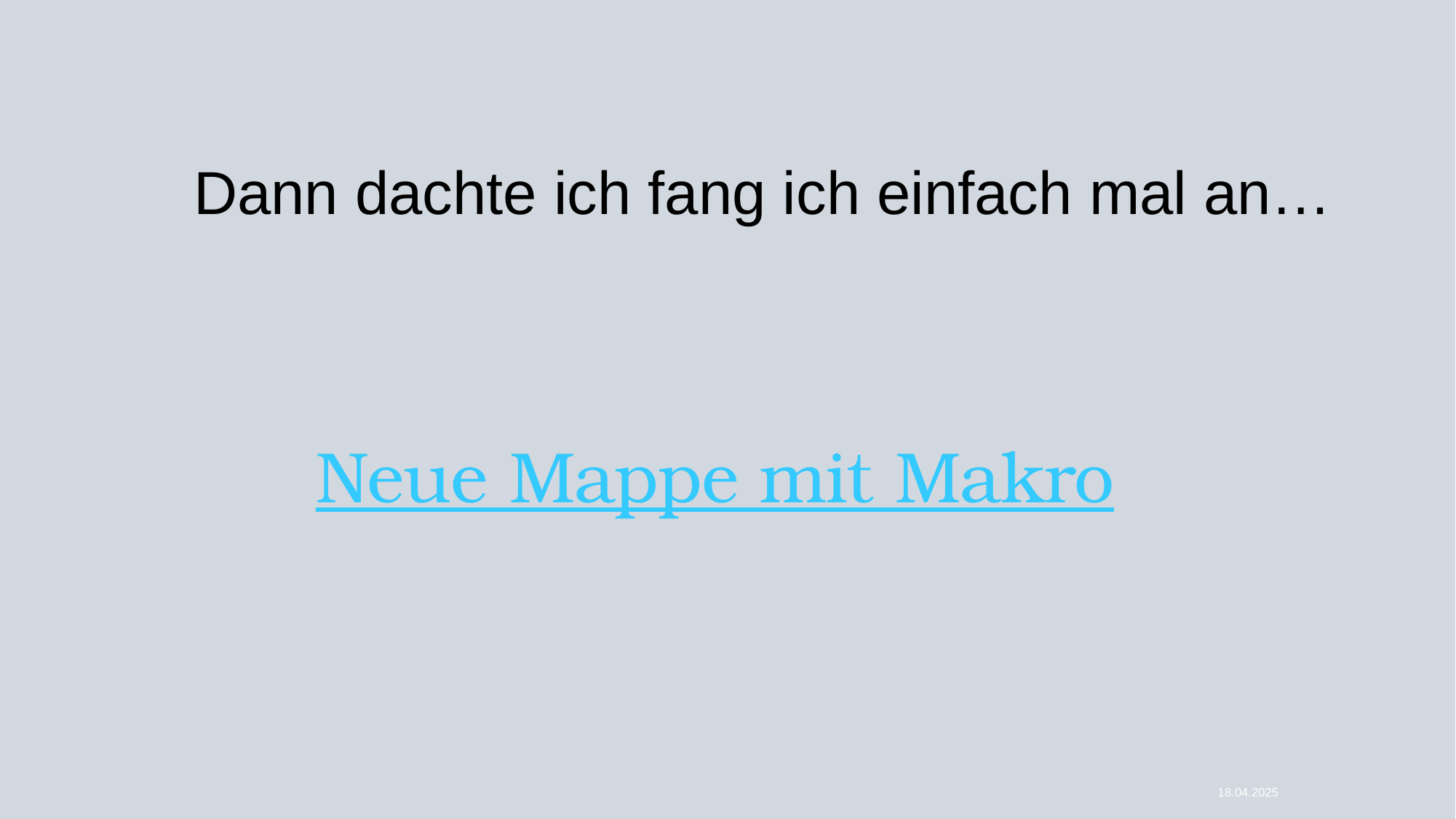

Dann dachte ich fang ich einfach mal an…
# Neue Mappe mit Makro
18.04.2025